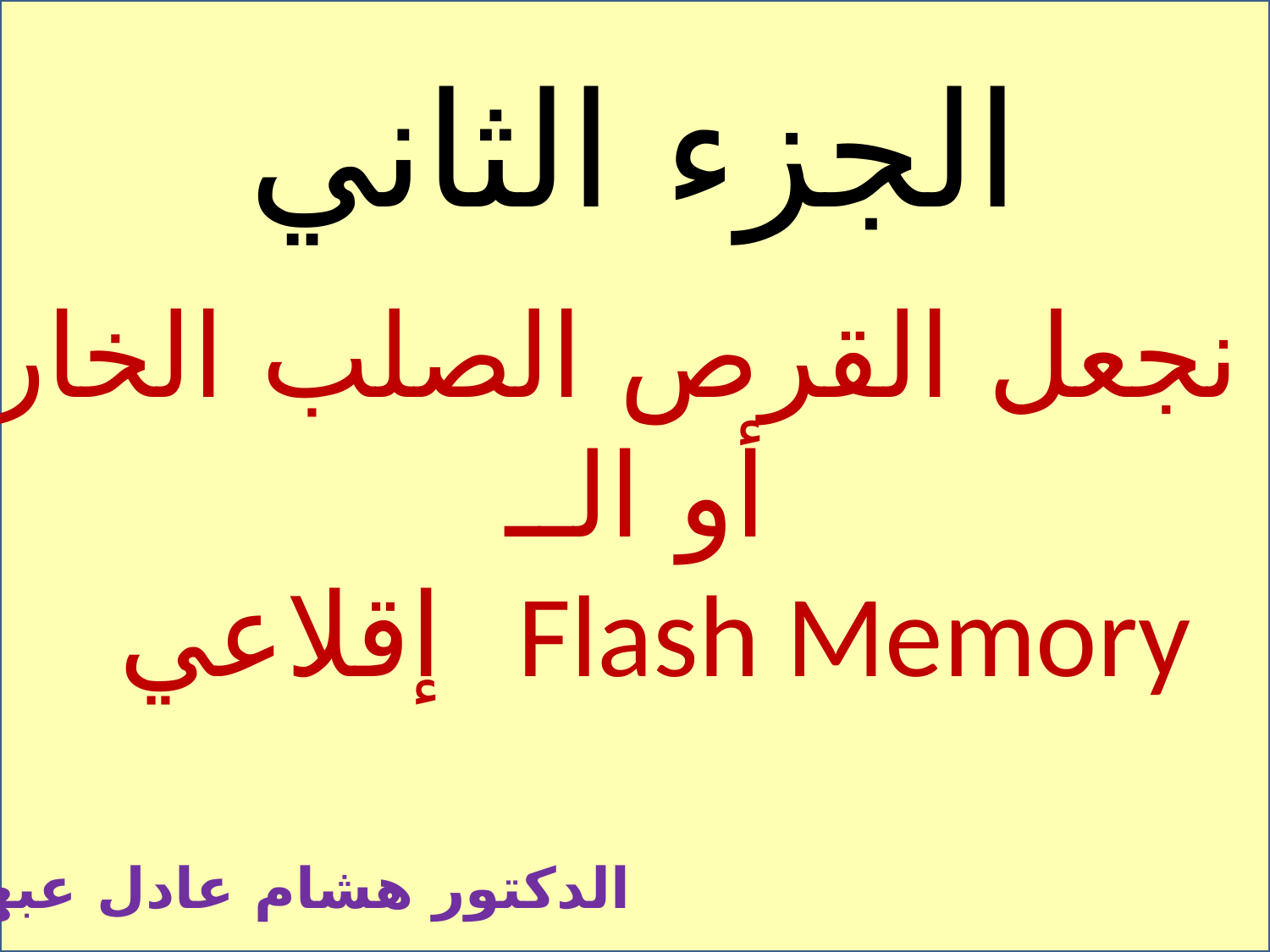

الجزء الثاني
كيف نجعل القرص الصلب الخارجي
 أو الــ
Flash Memory  إقلاعي
الدكتور هشام عادل عبهري